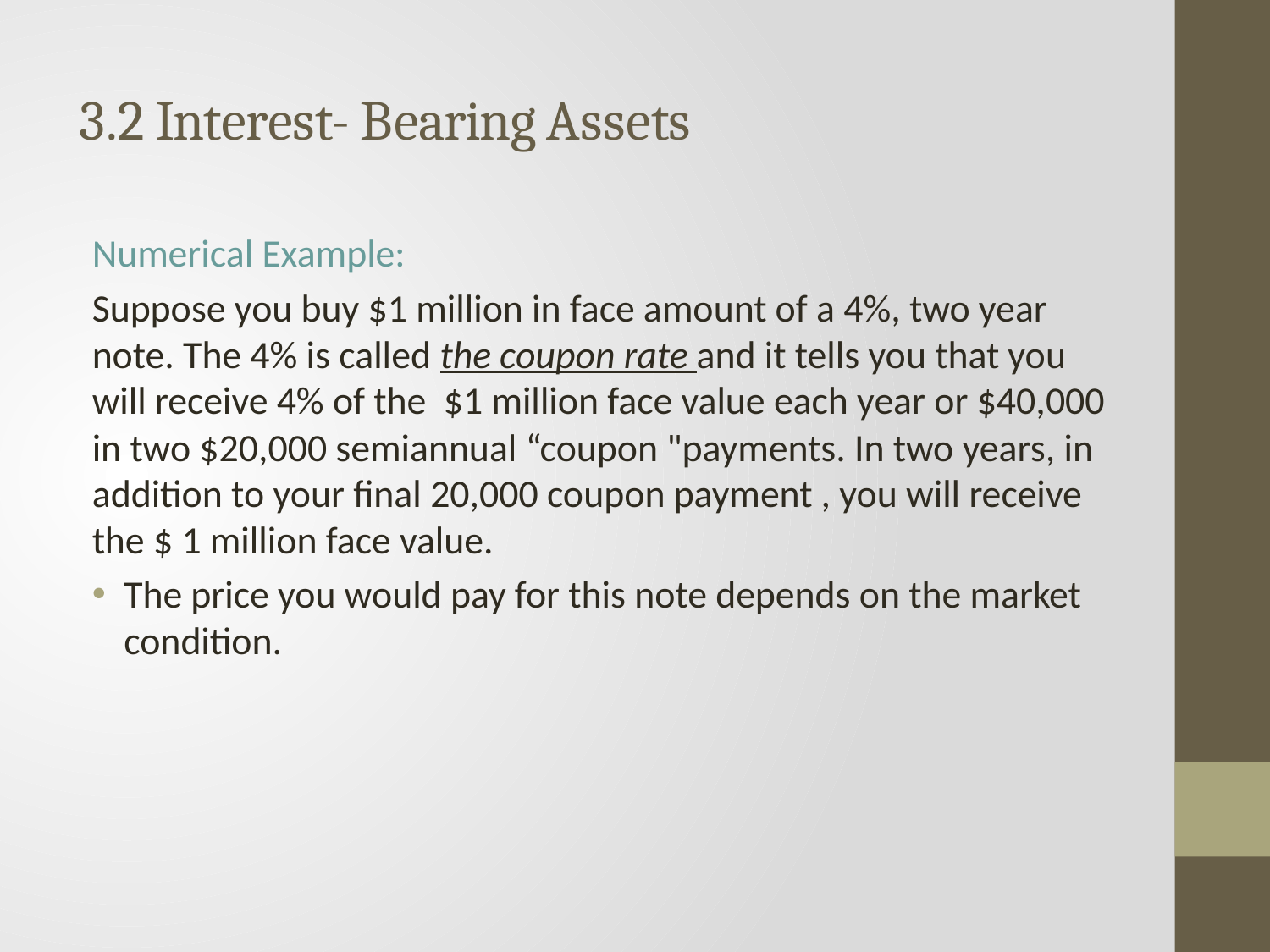

# 3.2 Interest- Bearing Assets
Numerical Example:
Suppose you buy $1 million in face amount of a 4%, two year note. The 4% is called the coupon rate and it tells you that you will receive 4% of the  $1 million face value each year or $40,000 in two $20,000 semiannual “coupon "payments. In two years, in addition to your final 20,000 coupon payment , you will receive the $ 1 million face value.
The price you would pay for this note depends on the market condition.